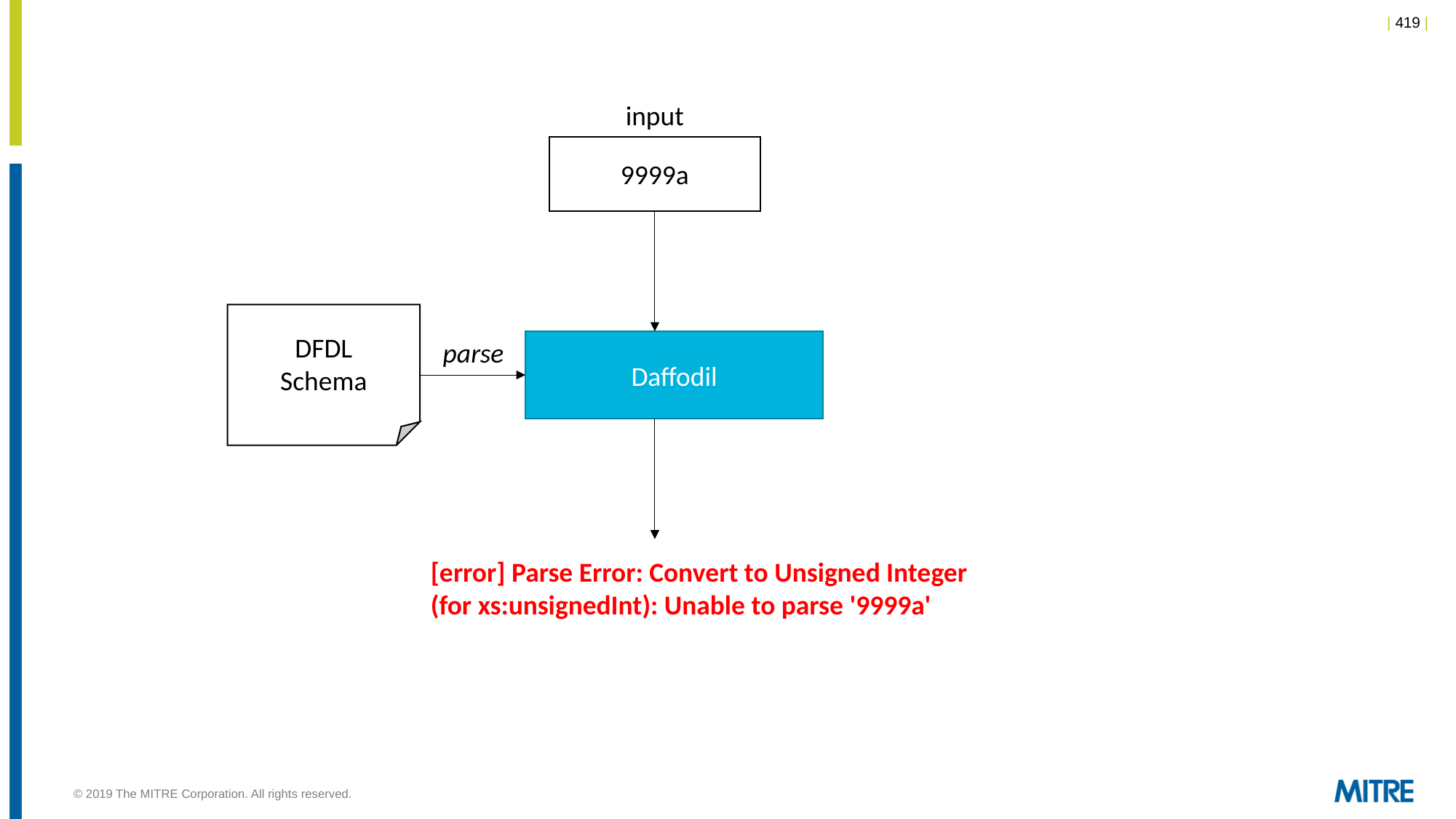

input
9999a
DFDL
Schema
parse
Daffodil
[error] Parse Error: Convert to Unsigned Integer (for xs:unsignedInt): Unable to parse '9999a'
© 2019 The MITRE Corporation. All rights reserved.